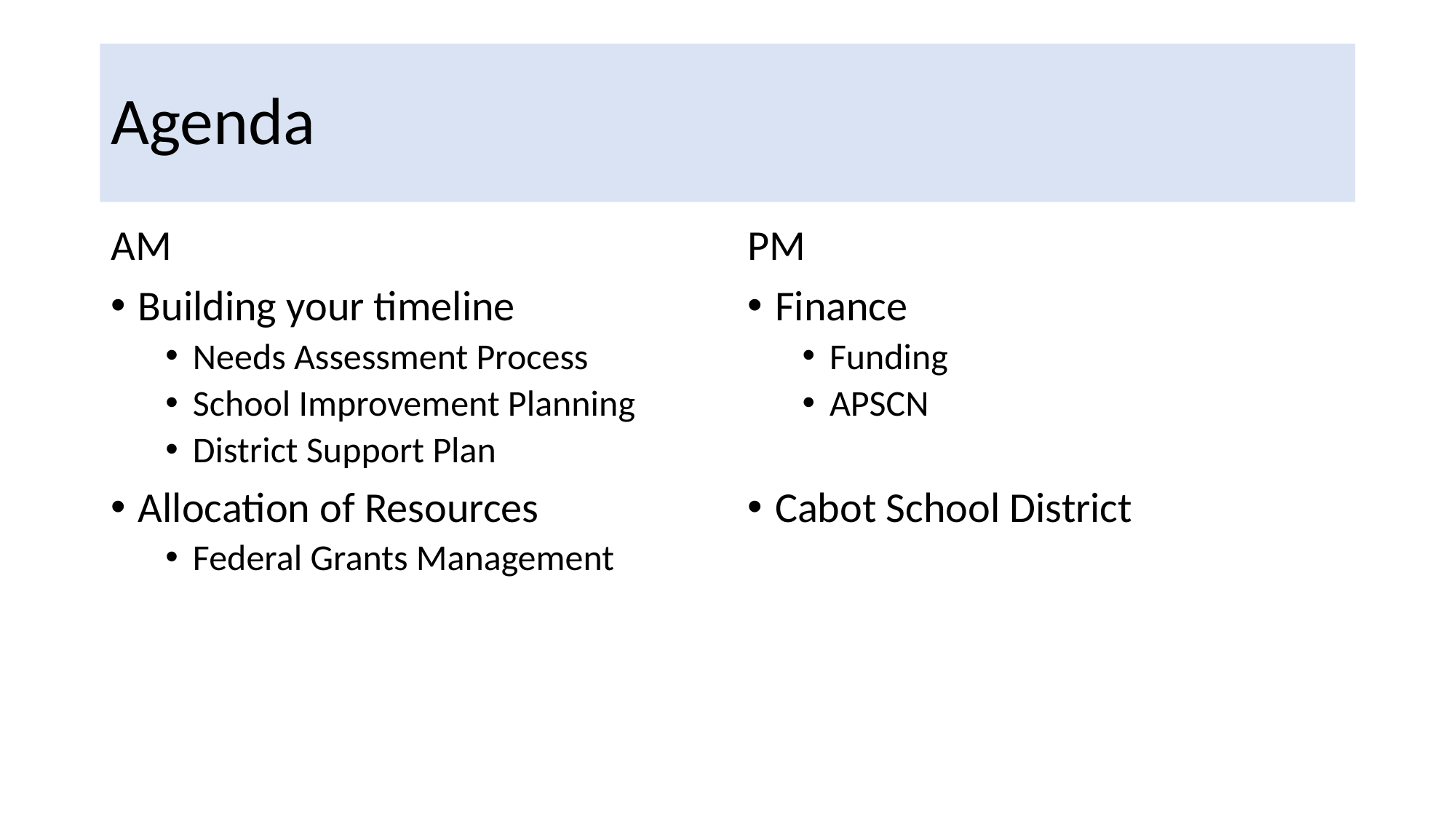

# Agenda
AM
Building your timeline
Needs Assessment Process
School Improvement Planning
District Support Plan
Allocation of Resources
Federal Grants Management
PM
Finance
Funding
APSCN

Cabot School District